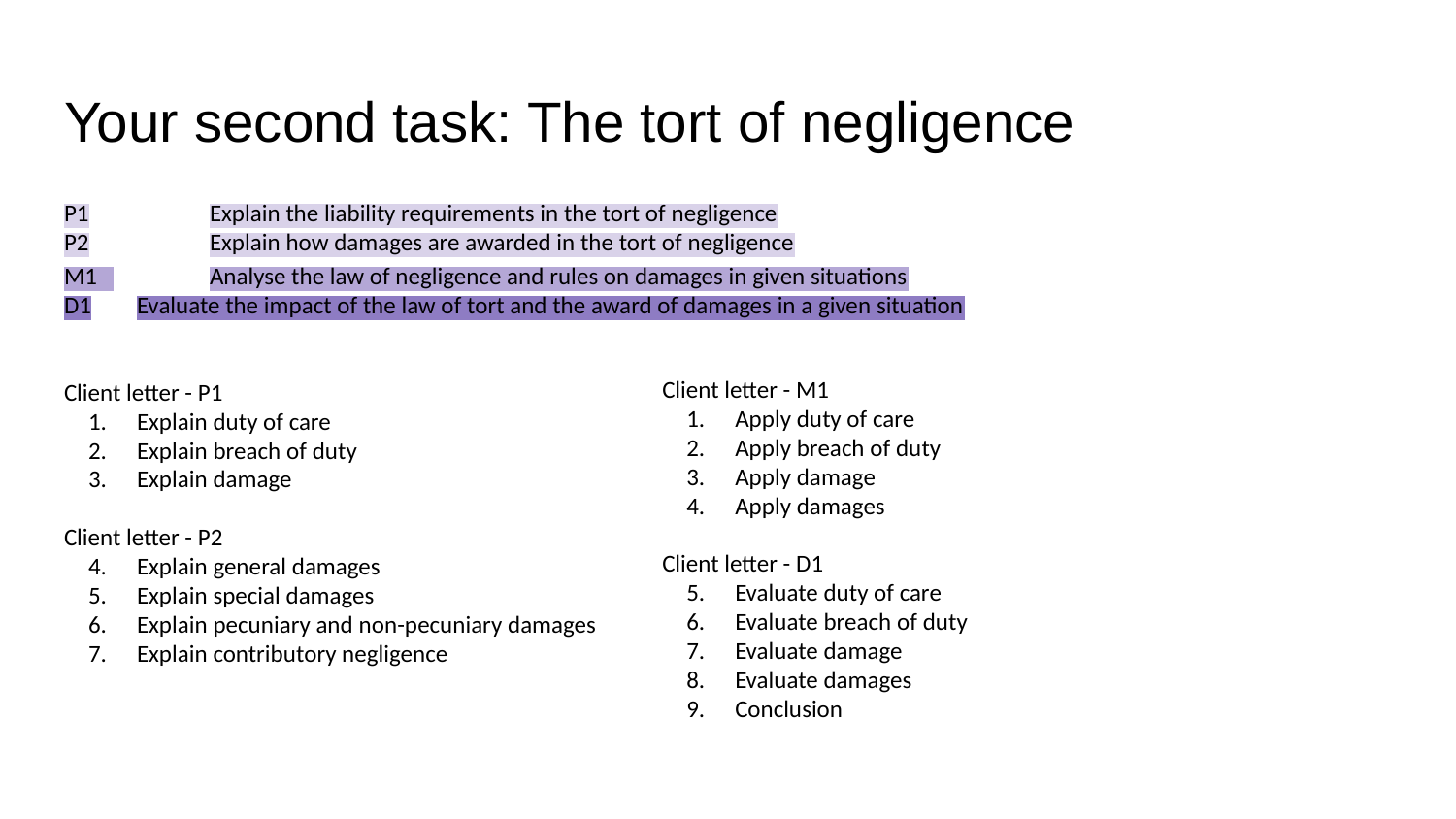

# Your second task: The tort of negligence
P1	Explain the liability requirements in the tort of negligence
P2	Explain how damages are awarded in the tort of negligence
M1   	Analyse the law of negligence and rules on damages in given situations
D1	Evaluate the impact of the law of tort and the award of damages in a given situation

Client letter - P1
Explain duty of care
Explain breach of duty
Explain damage

Client letter - P2
Explain general damages
Explain special damages
Explain pecuniary and non-pecuniary damages
Explain contributory negligence

Client letter - M1
Apply duty of care
Apply breach of duty
Apply damage
Apply damages

Client letter - D1
Evaluate duty of care
Evaluate breach of duty
Evaluate damage
Evaluate damages
Conclusion